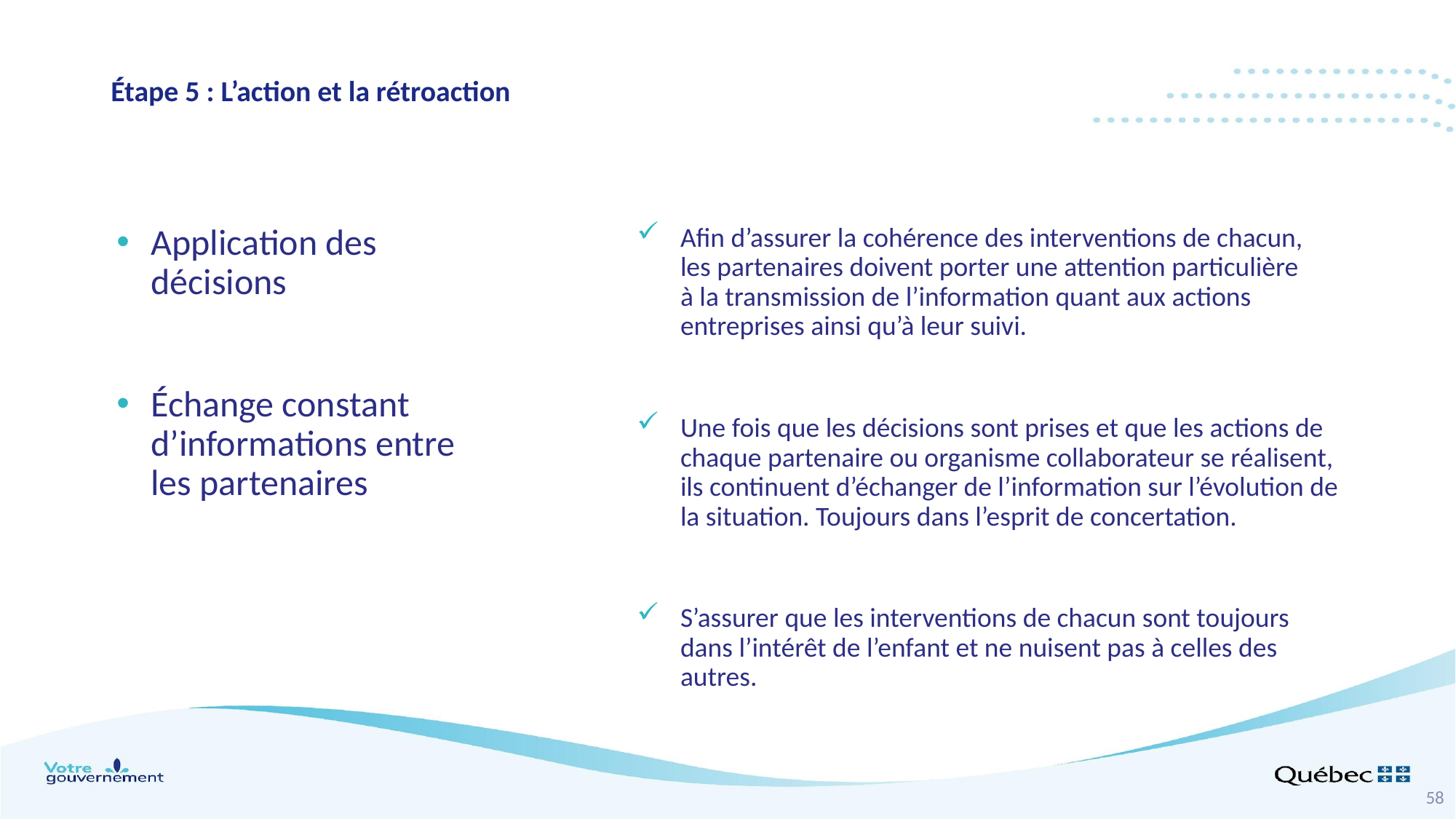

# Étape 5 : L’action et la rétroaction
Application des décisions

Échange constant d’informations entre les partenaires

Afin d’assurer la cohérence des interventions de chacun, les partenaires doivent porter une attention particulière à la transmission de l’information quant aux actions entreprises ainsi qu’à leur suivi.

Une fois que les décisions sont prises et que les actions de chaque partenaire ou organisme collaborateur se réalisent, ils continuent d’échanger de l’information sur l’évolution de la situation. Toujours dans l’esprit de concertation.

S’assurer que les interventions de chacun sont toujours dans l’intérêt de l’enfant et ne nuisent pas à celles des autres.
58